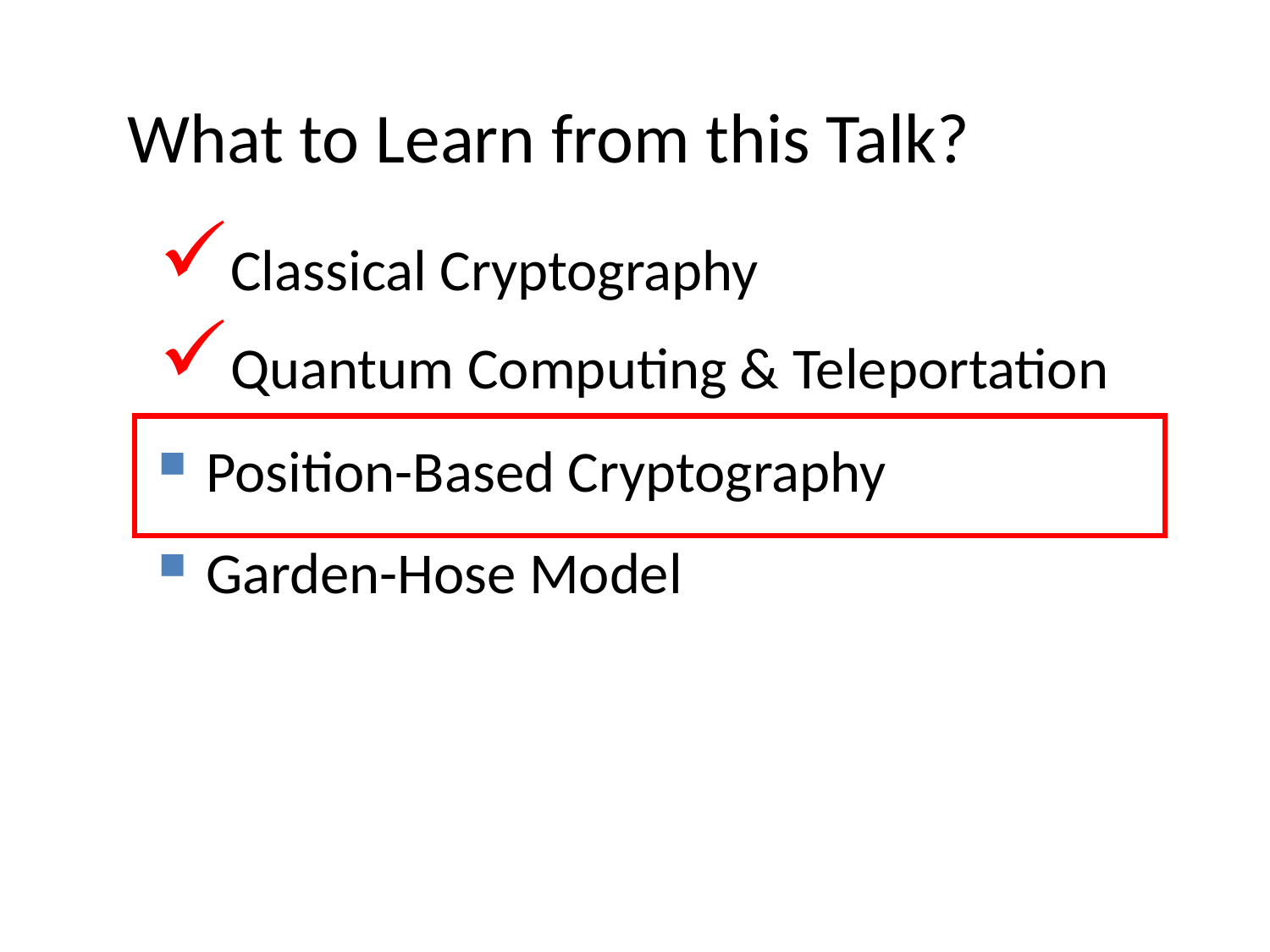

# What to Learn from this Talk?
Classical Cryptography
Quantum Computing & Teleportation
Position-Based Cryptography
Garden-Hose Model